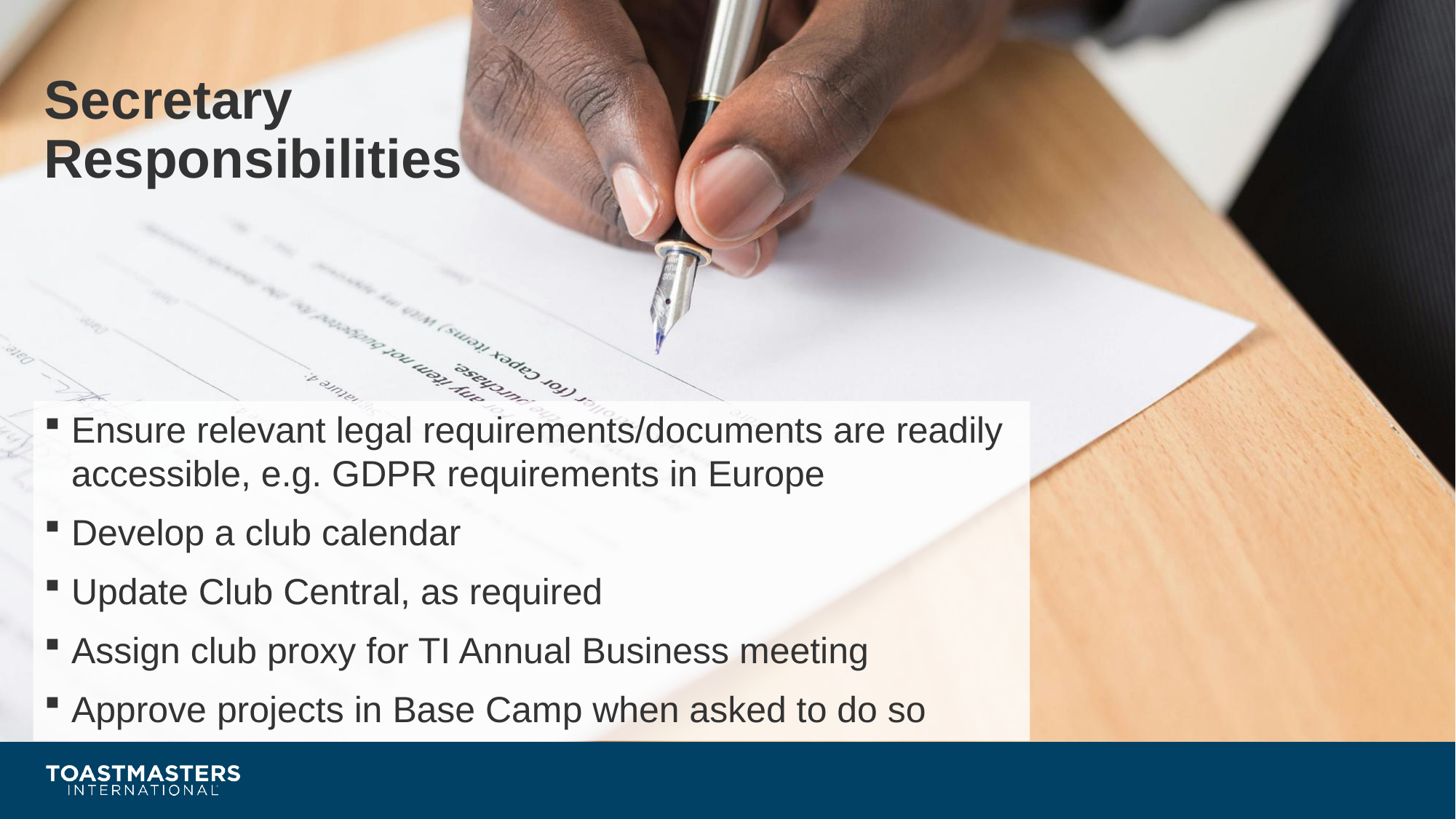

# Secretary Responsibilities
Ensure relevant legal requirements/documents are readily accessible, e.g. GDPR requirements in Europe
Develop a club calendar
Update Club Central, as required
Assign club proxy for TI Annual Business meeting
Approve projects in Base Camp when asked to do so